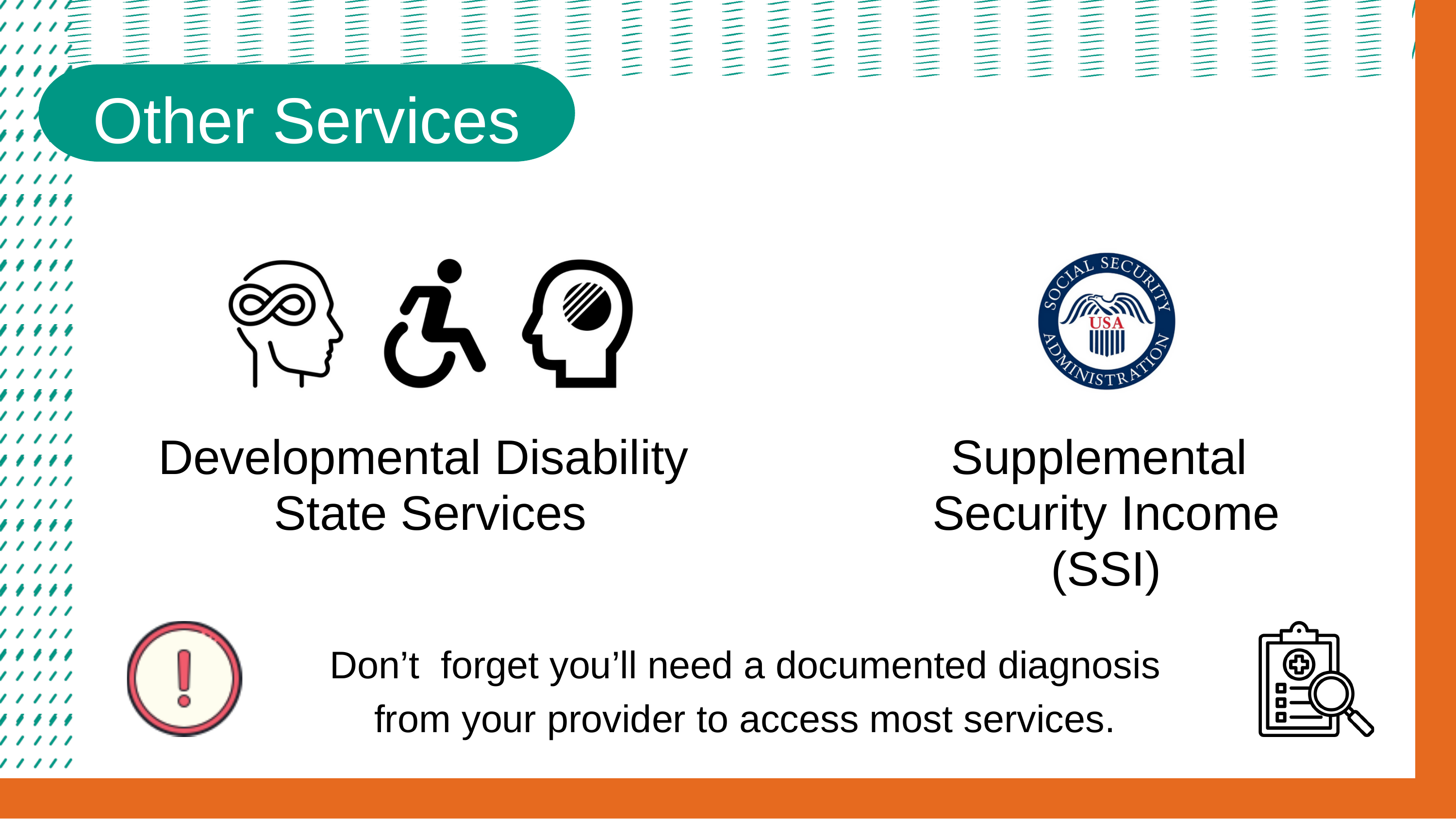

Other Services

Developmental Disability
State Services
Supplemental
Security Income (SSI)

Don’t  forget you’ll need a documented diagnosis
from your provider to access most services.